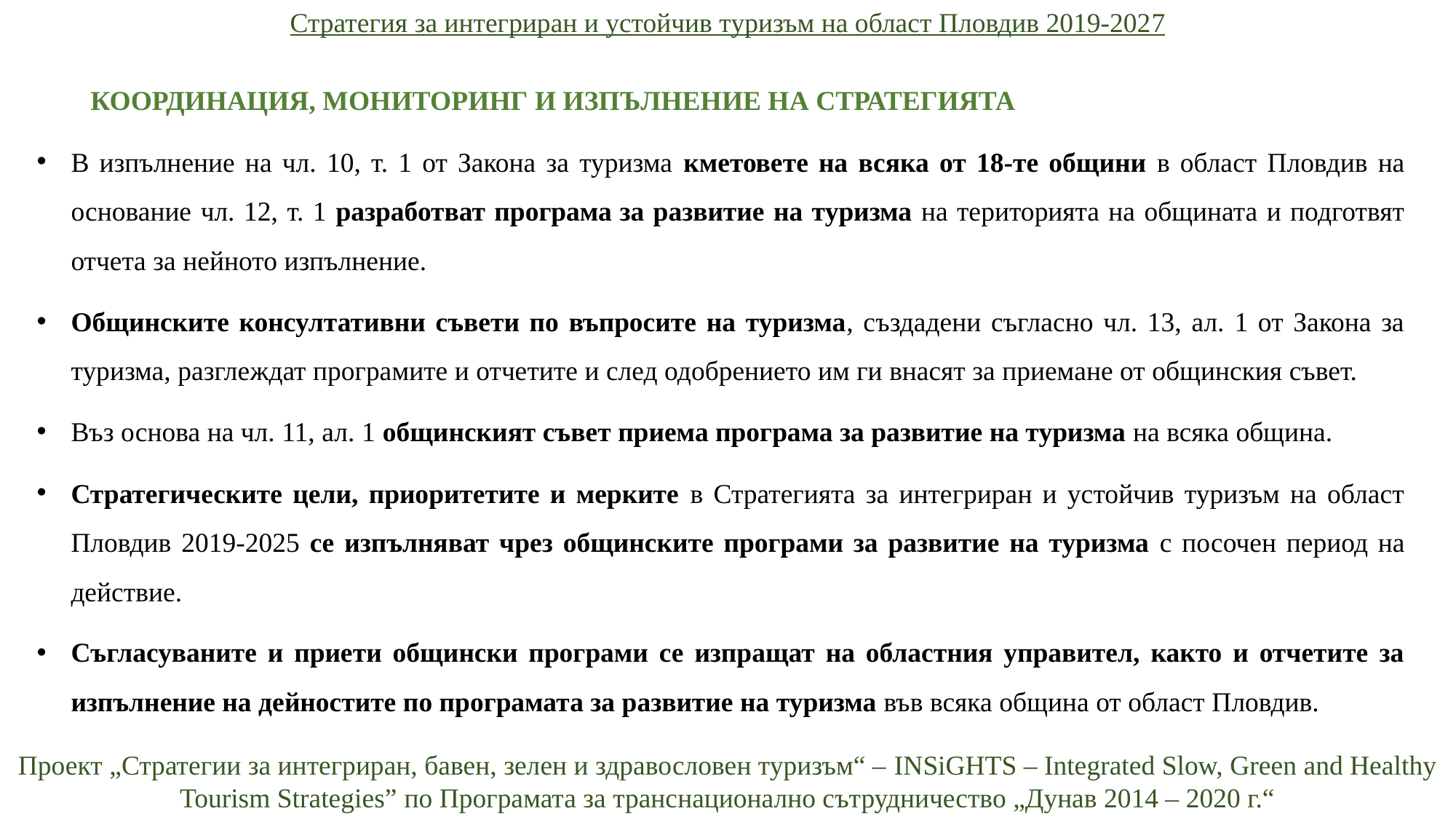

Стратегия за интегриран и устойчив туризъм на област Пловдив 2019-2027
КООРДИНАЦИЯ, МОНИТОРИНГ И ИЗПЪЛНЕНИЕ НА СТРАТЕГИЯТА
В изпълнение на чл. 10, т. 1 от Закона за туризма кметовете на всяка от 18-те общини в област Пловдив на основание чл. 12, т. 1 разработват програма за развитие на туризма на територията на общината и подготвят отчета за нейното изпълнение.
Общинските консултативни съвети по въпросите на туризма, създадени съгласно чл. 13, ал. 1 от Закона за туризма, разглеждат програмите и отчетите и след одобрението им ги внасят за приемане от общинския съвет.
Въз основа на чл. 11, ал. 1 общинският съвет приема програма за развитие на туризма на всяка община.
Стратегическите цели, приоритетите и мерките в Стратегията за интегриран и устойчив туризъм на област Пловдив 2019-2025 се изпълняват чрез общинските програми за развитие на туризма с посочен период на действие.
Съгласуваните и приети общински програми се изпращат на областния управител, както и отчетите за изпълнение на дейностите по програмата за развитие на туризма във всяка община от област Пловдив.

Проект „Стратегии за интегриран, бавен, зелен и здравословен туризъм“ – INSiGHTS – Integrated Slow, Green and Healthy Tourism Strategies” по Програмата за транснационално сътрудничество „Дунав 2014 – 2020 г.“